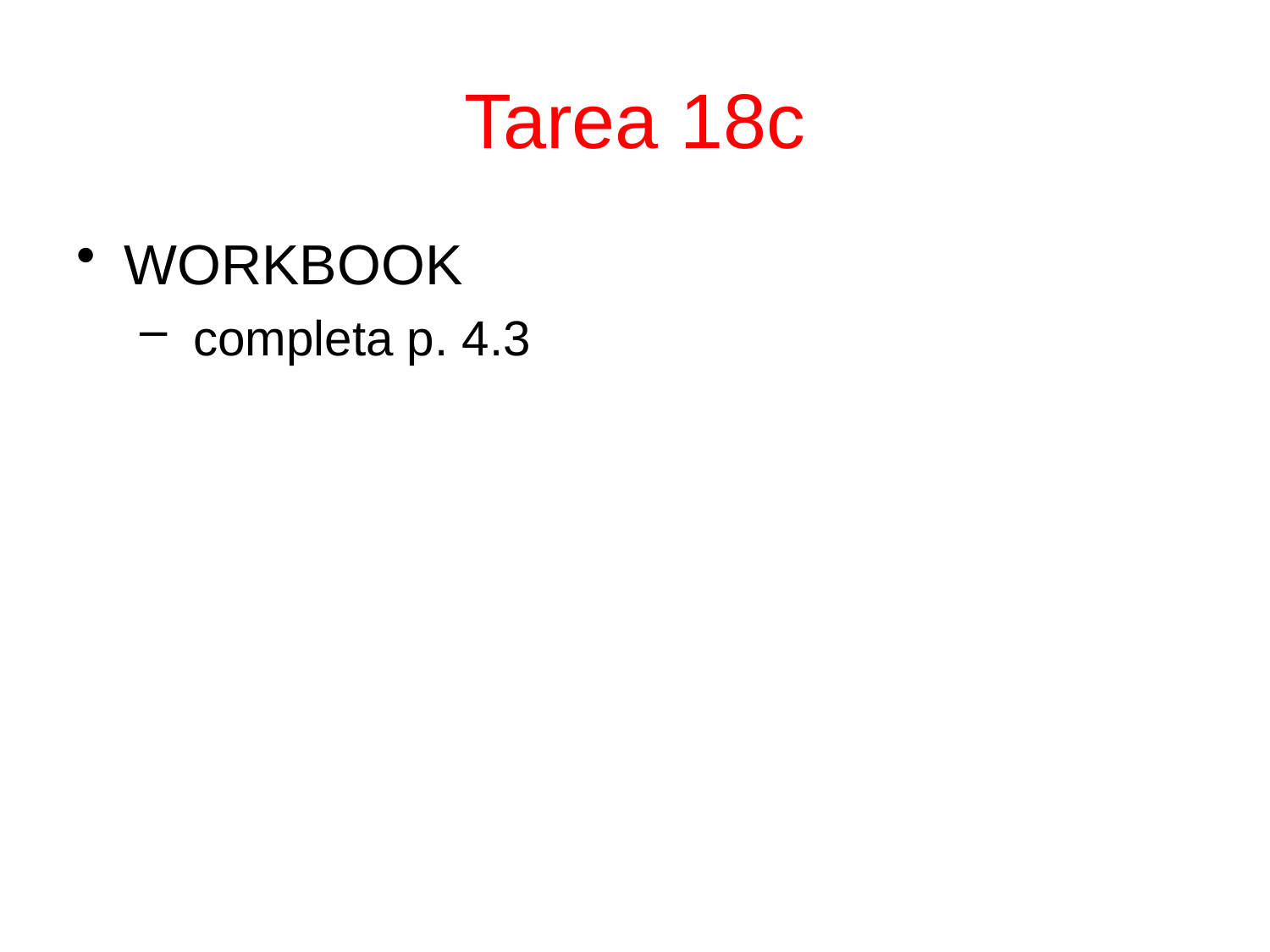

# Tarea 18c
WORKBOOK
 completa p. 4.3